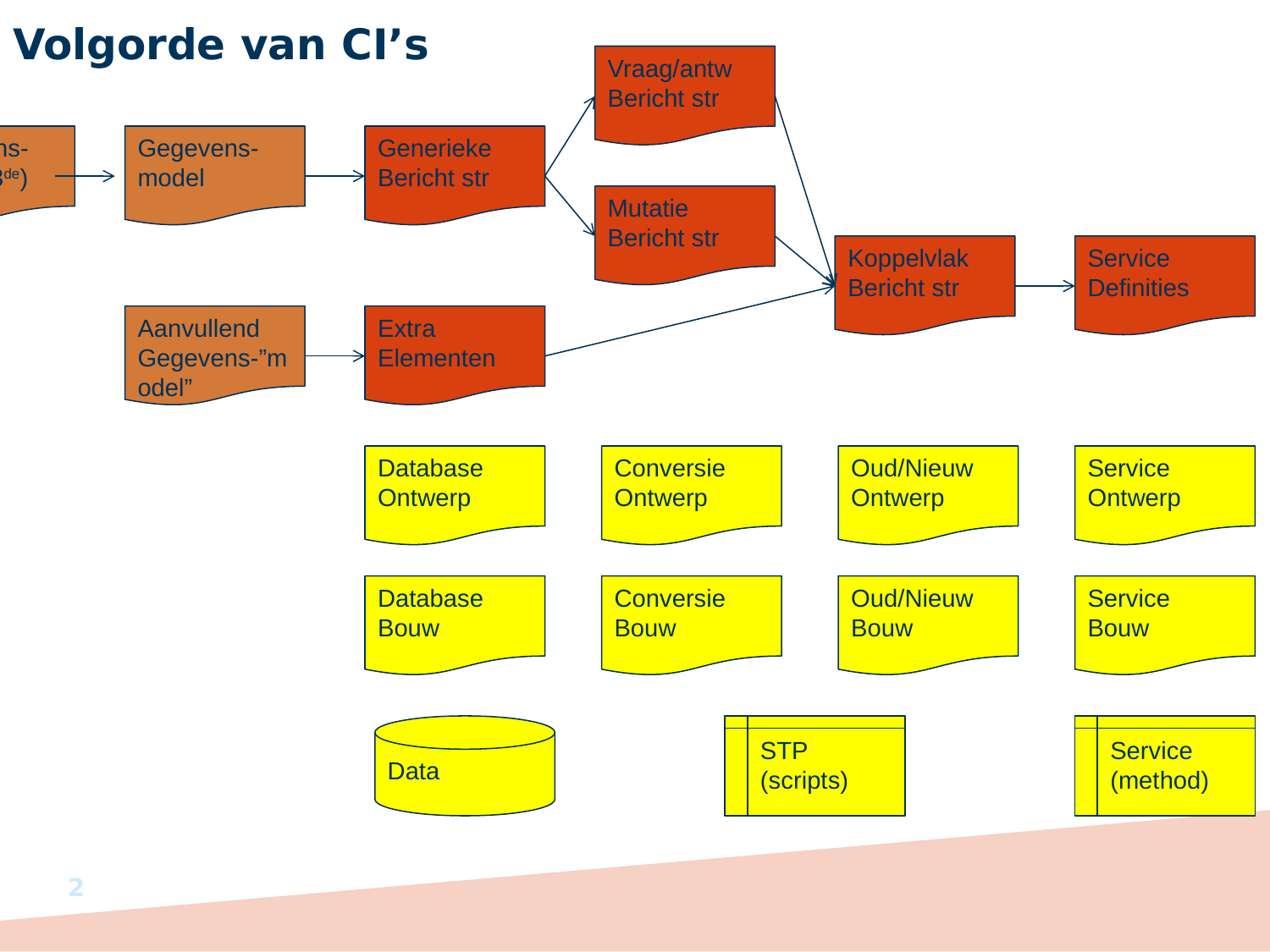

# Volgorde van CI’s
Vraag/antw
Bericht str
Gegevens-model (3de)
Gegevens-model
Generieke
Bericht str
Mutatie
Bericht str
Koppelvlak
Bericht str
Service Definities
Aanvullend
Gegevens-”model”
Extra Elementen
Database
Ontwerp
Conversie
Ontwerp
Oud/Nieuw
Ontwerp
Service
Ontwerp
Database
Bouw
Conversie
Bouw
Oud/Nieuw
Bouw
Service
Bouw
Data
STP
(scripts)
Service
(method)
2